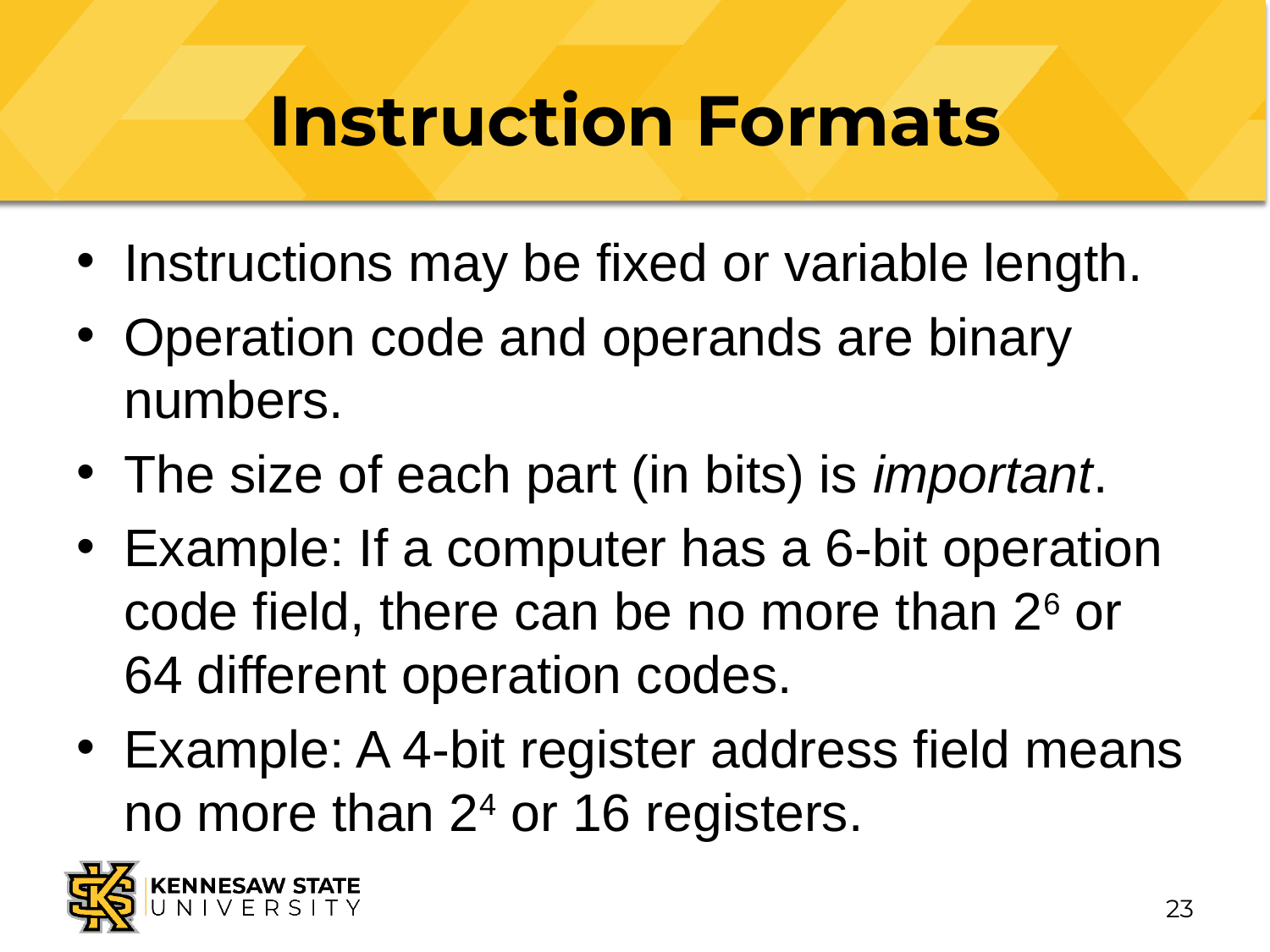

# Instruction Formats
Instructions may be fixed or variable length.
Operation code and operands are binary numbers.
The size of each part (in bits) is important.
Example: If a computer has a 6-bit operation code field, there can be no more than 26 or 64 different operation codes.
Example: A 4-bit register address field means no more than 24 or 16 registers.
23